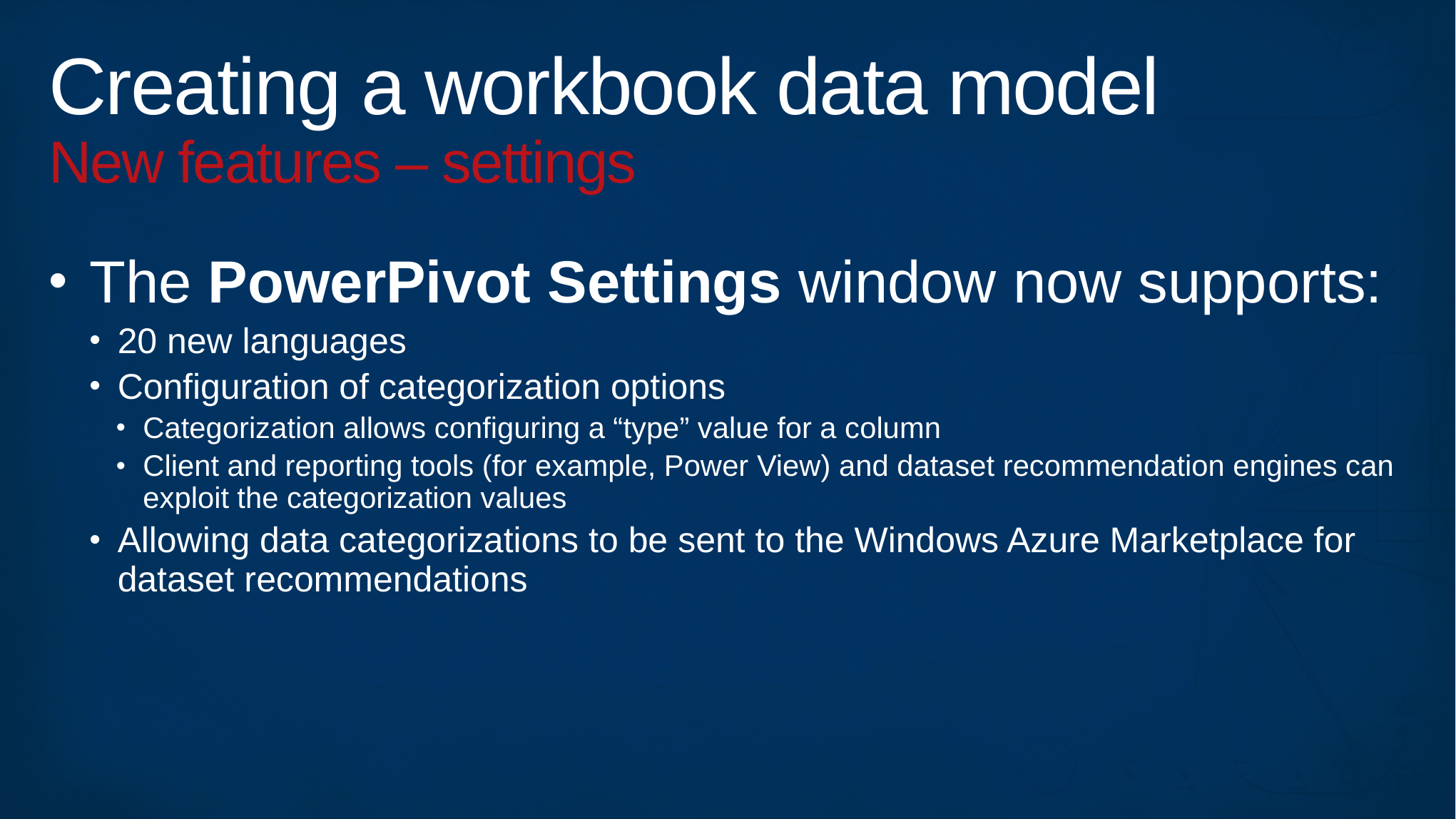

# Creating a workbook data model New features – settings
The PowerPivot Settings window now supports:
20 new languages
Configuration of categorization options
Categorization allows configuring a “type” value for a column
Client and reporting tools (for example, Power View) and dataset recommendation engines can exploit the categorization values
Allowing data categorizations to be sent to the Windows Azure Marketplace for dataset recommendations